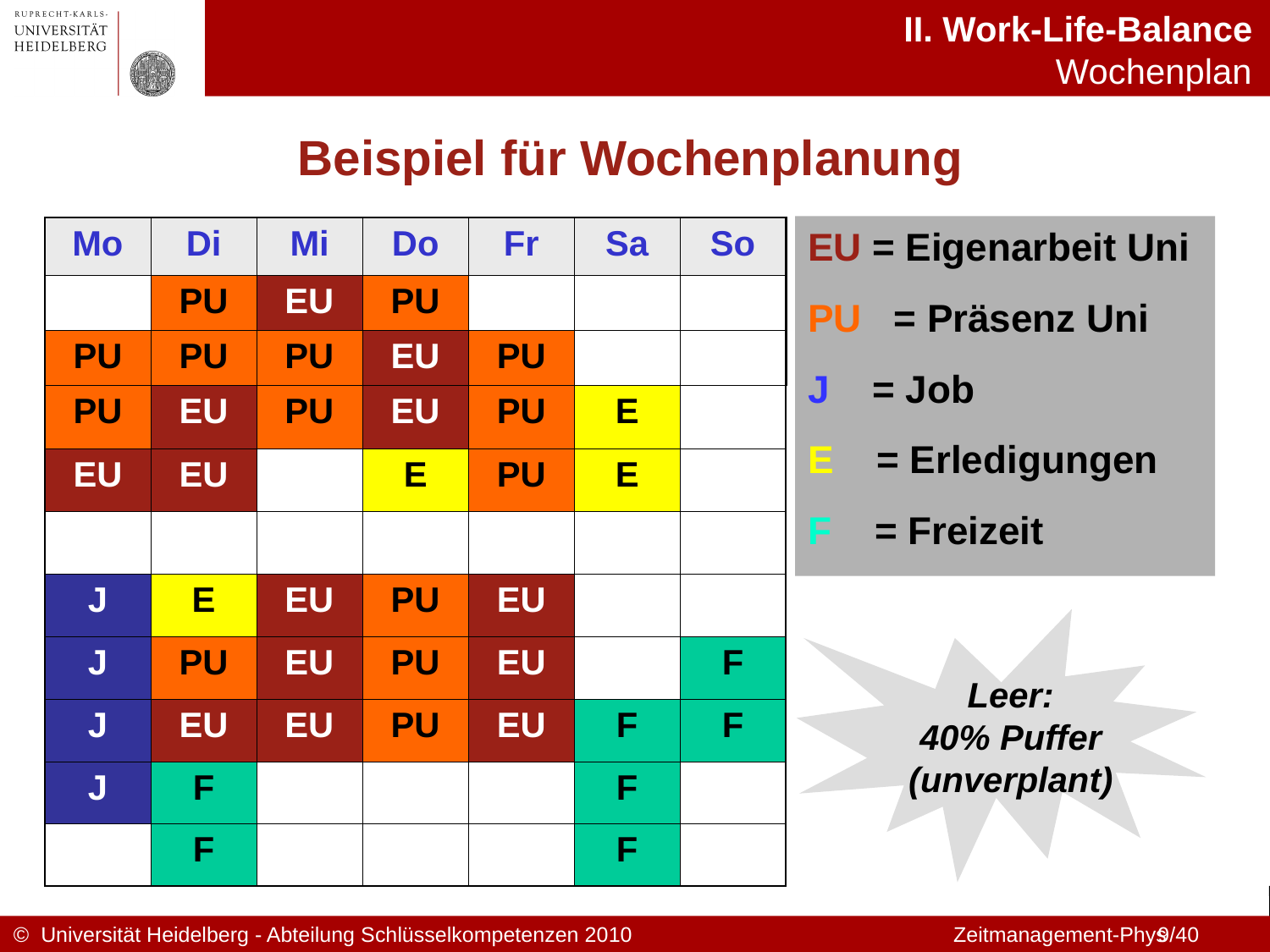

II. Work-Life-Balance
Wochenplan
Beispiel für Wochenplanung
EU = Eigenarbeit Uni
PU   = Präsenz Uni
J    = Job
E    = Erledigungen
F    = Freizeit
| Mo | Di | Mi | Do | Fr | Sa | So |
| --- | --- | --- | --- | --- | --- | --- |
|  | PU | EU | PU |  |  |  |
| PU | PU | PU | EU | PU |  |  |
| PU | EU | PU | EU | PU | E |  |
| EU | EU |  | E | PU | E |  |
|  |  |  |  |  |  |  |
| J | E | EU | PU | EU |  |  |
| J | PU | EU | PU | EU |  | F |
| J | EU | EU | PU | EU | F | F |
| J | F |  |  |  | F |  |
|  | F |  |  |  | F |  |

Leer:
40% Puffer
(unverplant)